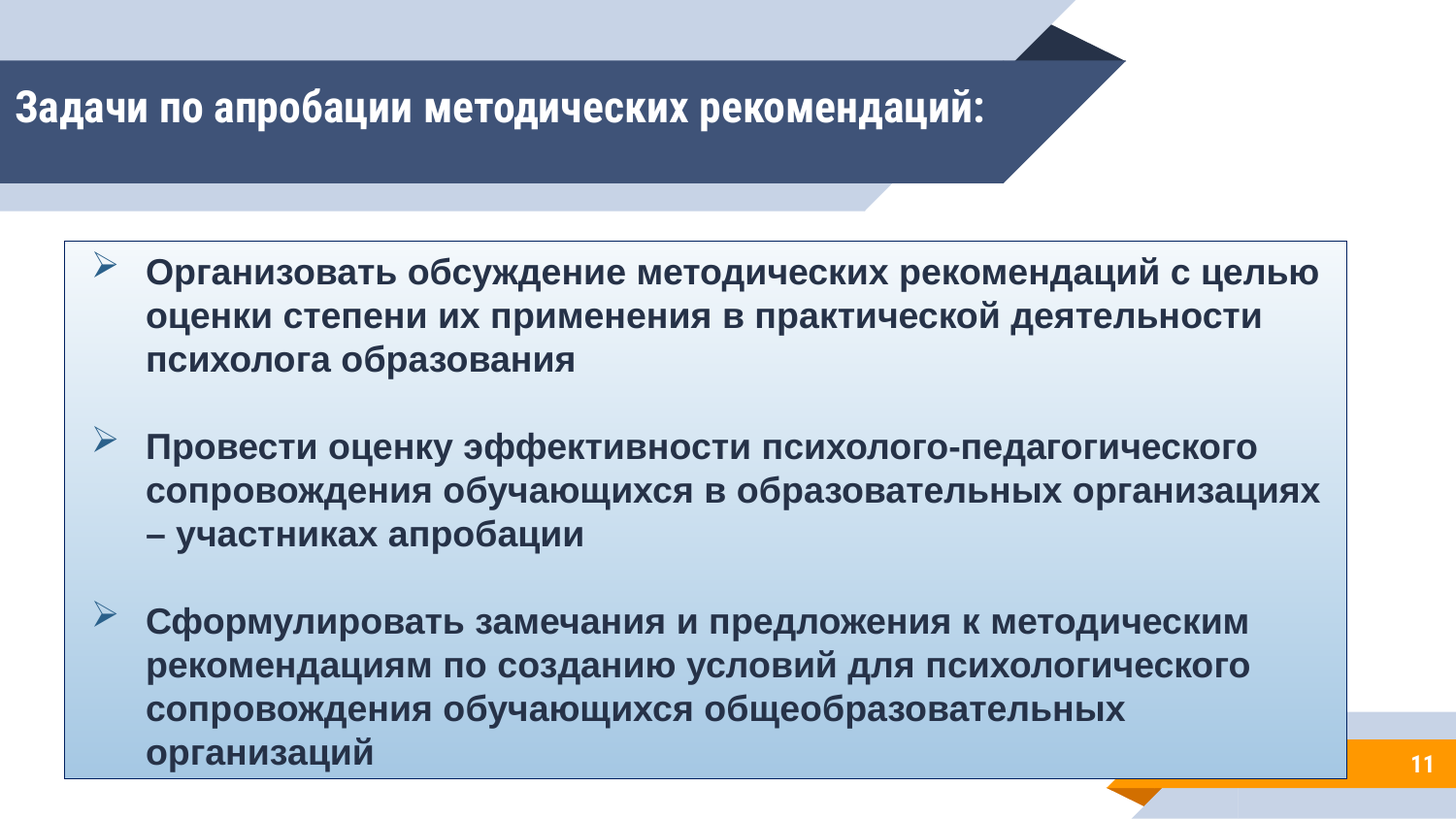

# Задачи по апробации методических рекомендаций:
Организовать обсуждение методических рекомендаций с целью оценки степени их применения в практической деятельности психолога образования

Провести оценку эффективности психолого-педагогического сопровождения обучающихся в образовательных организациях – участниках апробации

Сформулировать замечания и предложения к методическим рекомендациям по созданию условий для психологического сопровождения обучающихся общеобразовательных организаций
11